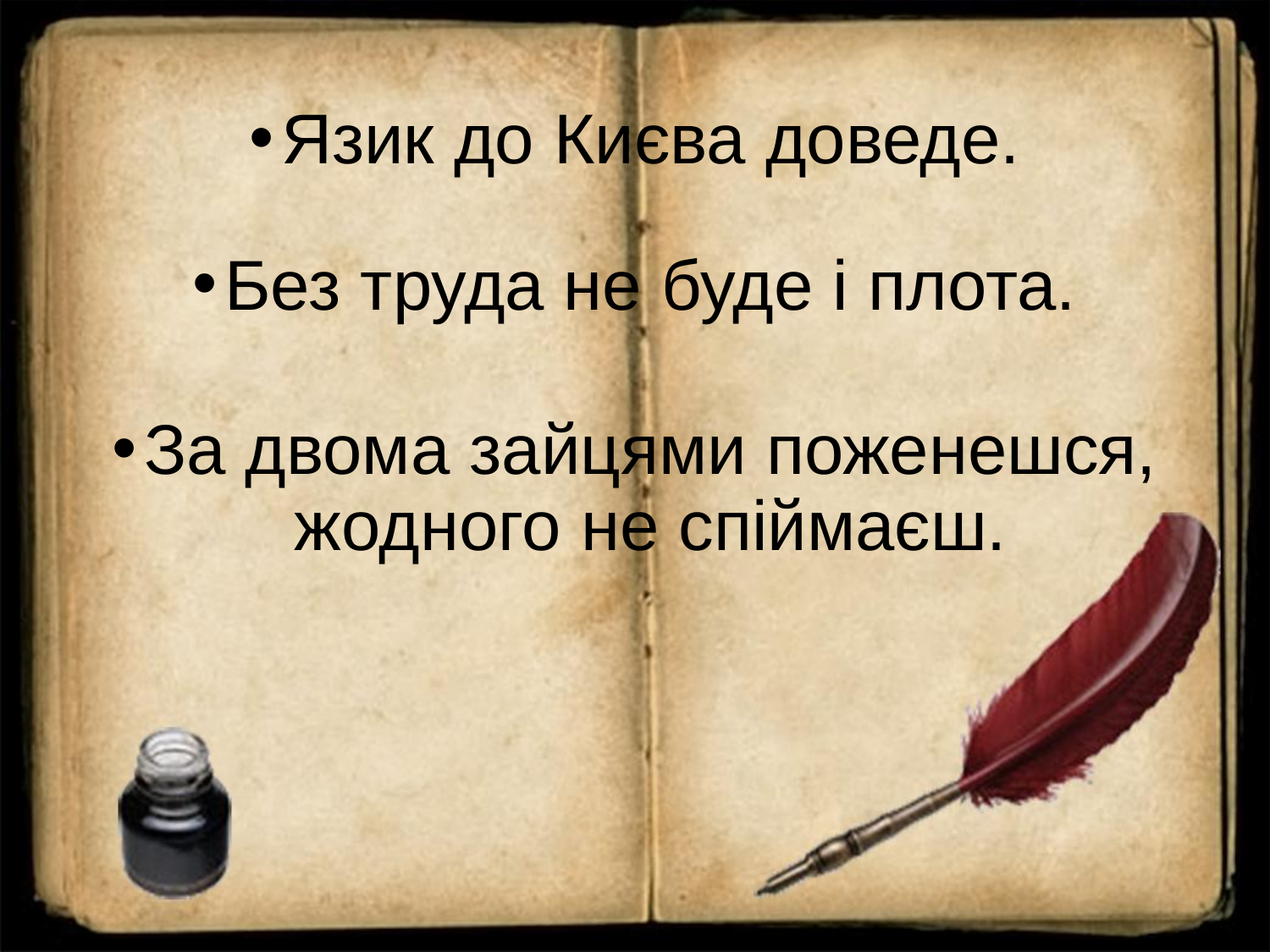

Язик до Києва доведе.

Без труда не буде і плота.

За двома зайцями поженешся, жодного не спіймаєш.